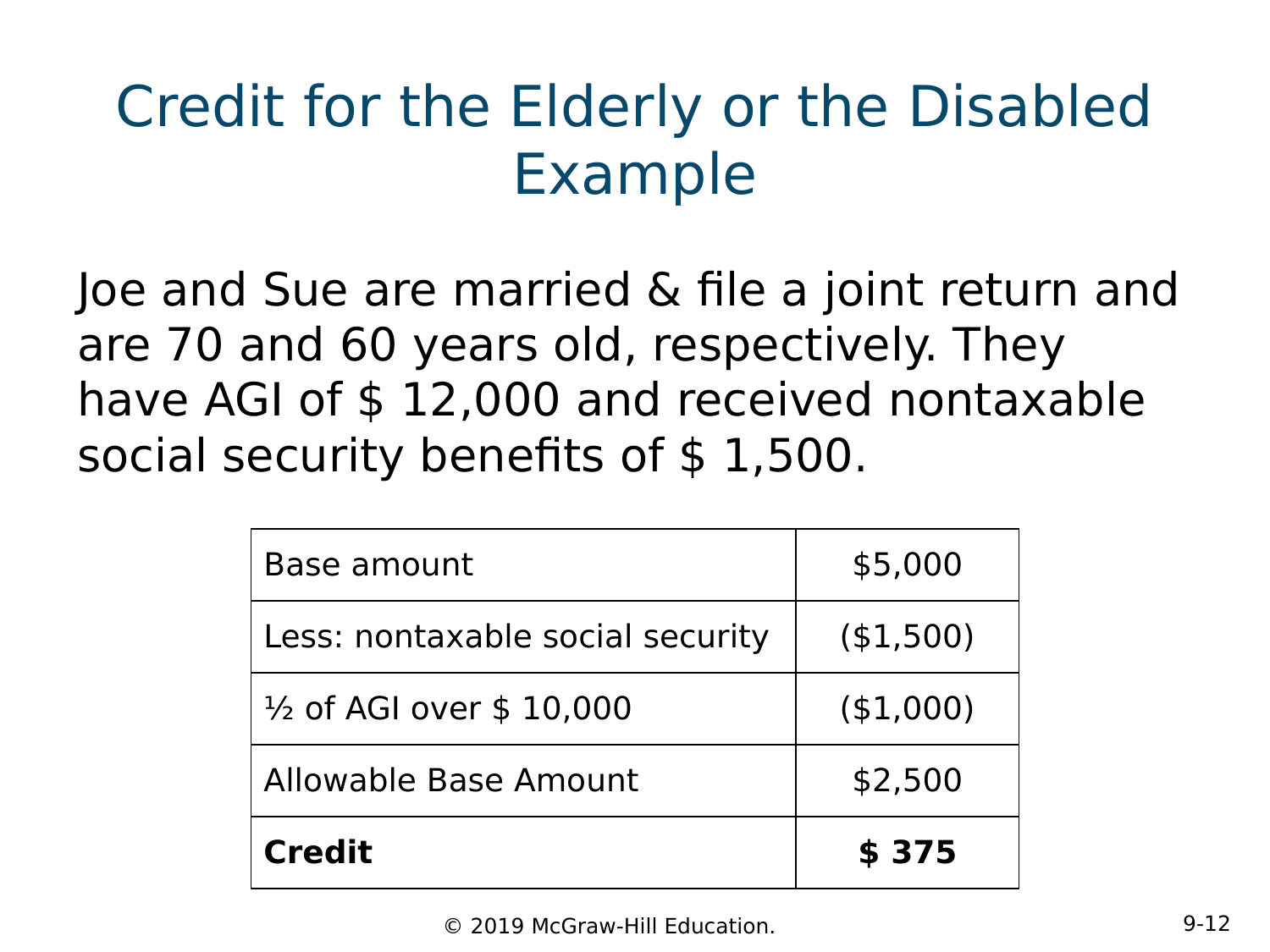

# Credit for the Elderly or the Disabled Example
Joe and Sue are married & file a joint return and are 70 and 60 years old, respectively. They have AGI of $ 12,000 and received nontaxable social security benefits of $ 1,500.
| Base amount | $5,000 |
| --- | --- |
| Less: nontaxable social security | ($1,500) |
| ½ of AGI over $ 10,000 | ($1,000) |
| Allowable Base Amount | $2,500 |
| Credit | $ 375 |